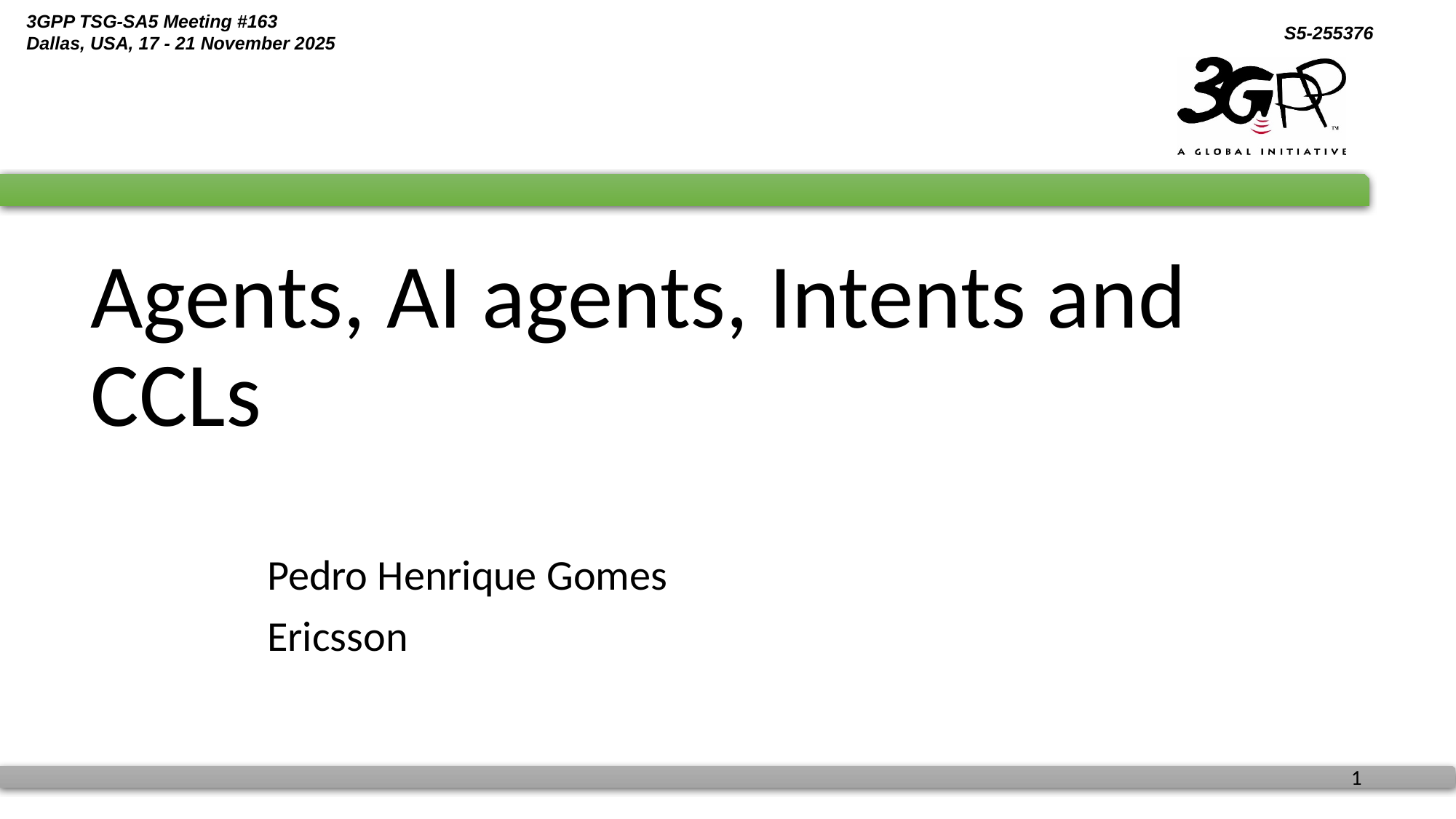

# Agents, AI agents, Intents and CCLs
Pedro Henrique Gomes
Ericsson